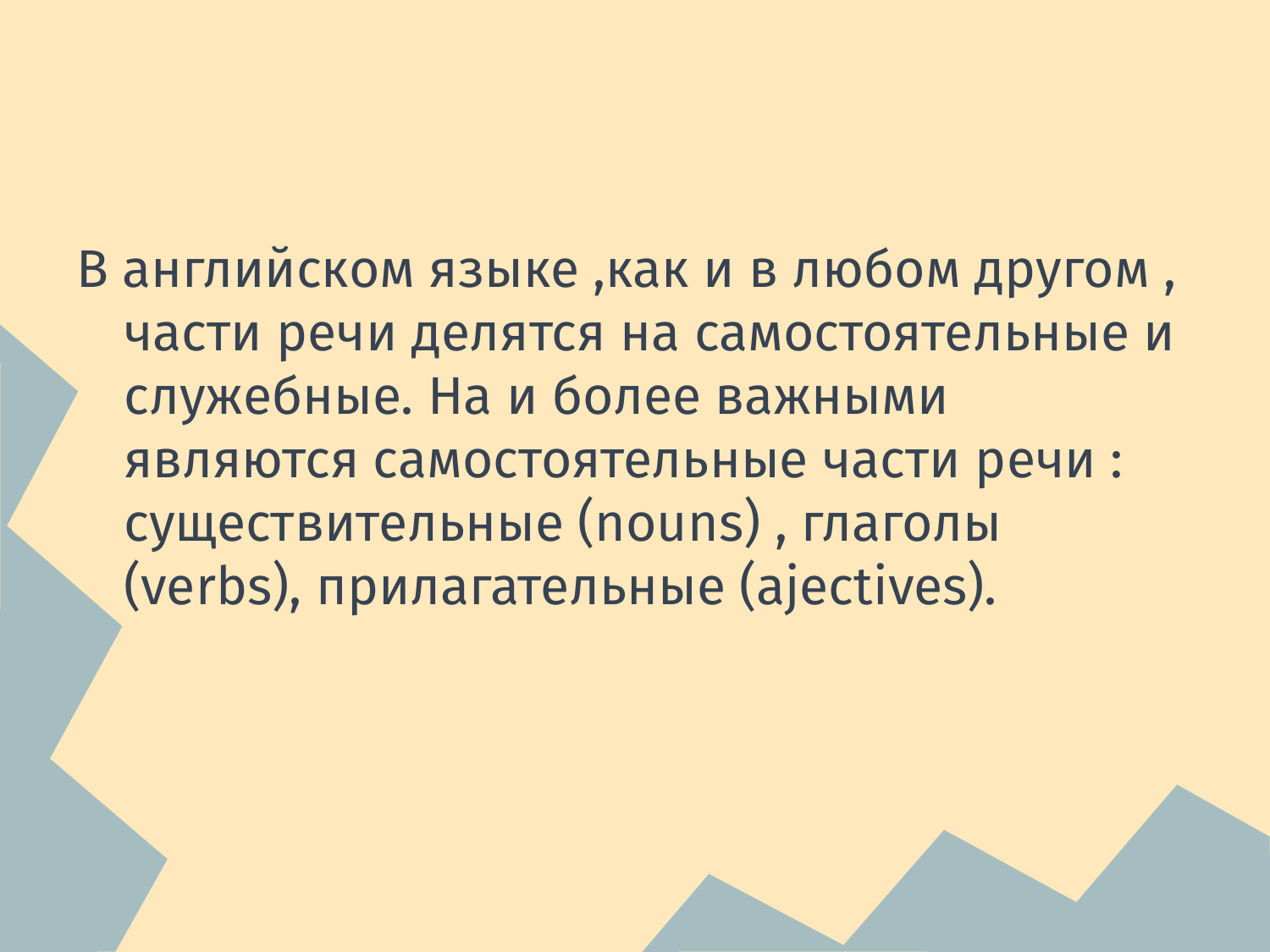

#
В английском языке ,как и в любом другом , части речи делятся на самостоятельные и служебные. На и более важными являются самостоятельные части речи : существительные (nouns) , глаголы (verbs), прилагательные (ajectives).